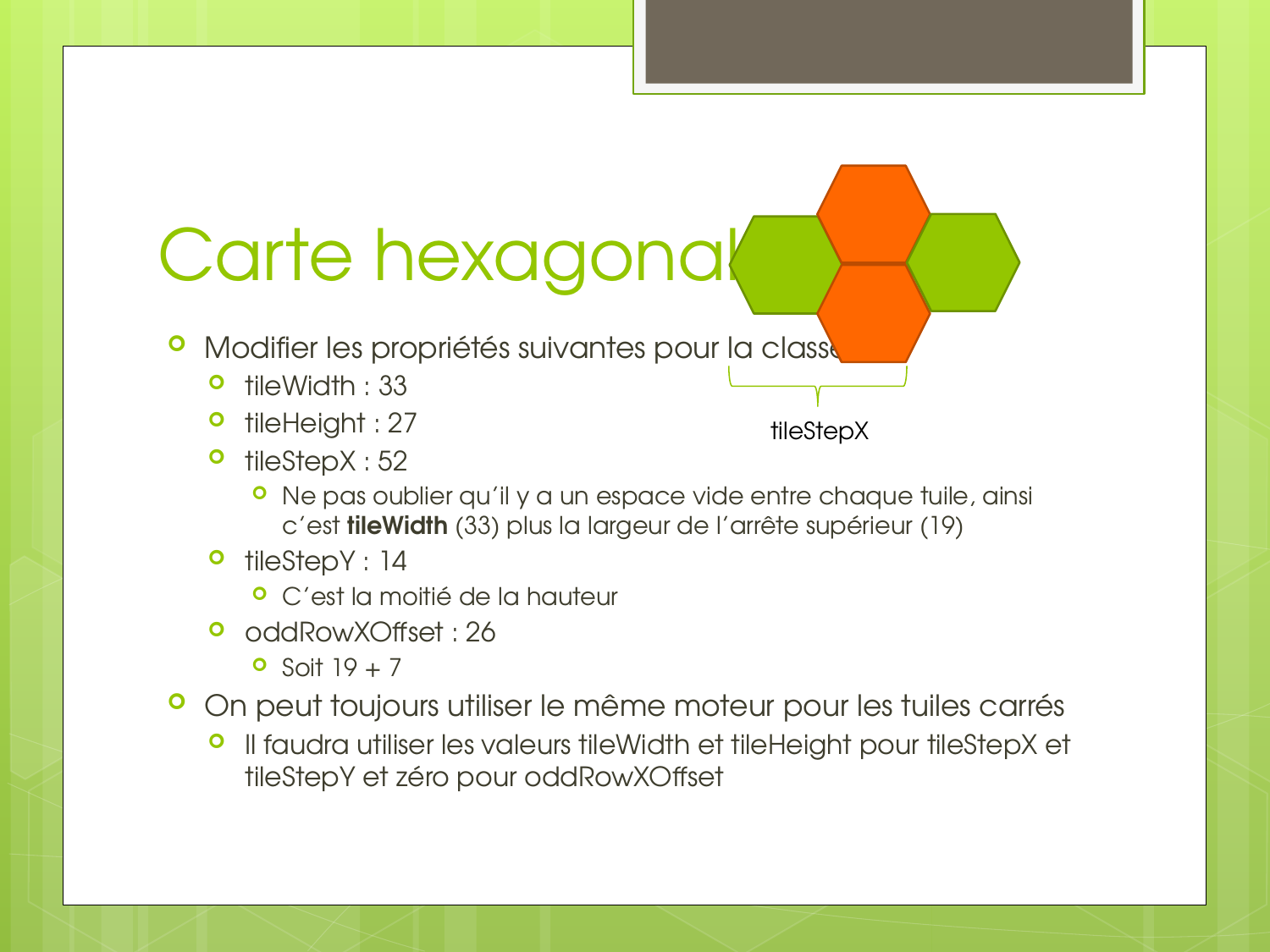

# Carte hexagonale : Tile

tileStepX
Modifier les propriétés suivantes pour la classe Tile
tileWidth : 33
tileHeight : 27
tileStepX : 52
Ne pas oublier qu’il y a un espace vide entre chaque tuile, ainsi c’est tileWidth (33) plus la largeur de l’arrête supérieur (19)
tileStepY : 14
C’est la moitié de la hauteur
oddRowXOffset : 26
Soit 19 + 7
On peut toujours utiliser le même moteur pour les tuiles carrés
Il faudra utiliser les valeurs tileWidth et tileHeight pour tileStepX et tileStepY et zéro pour oddRowXOffset